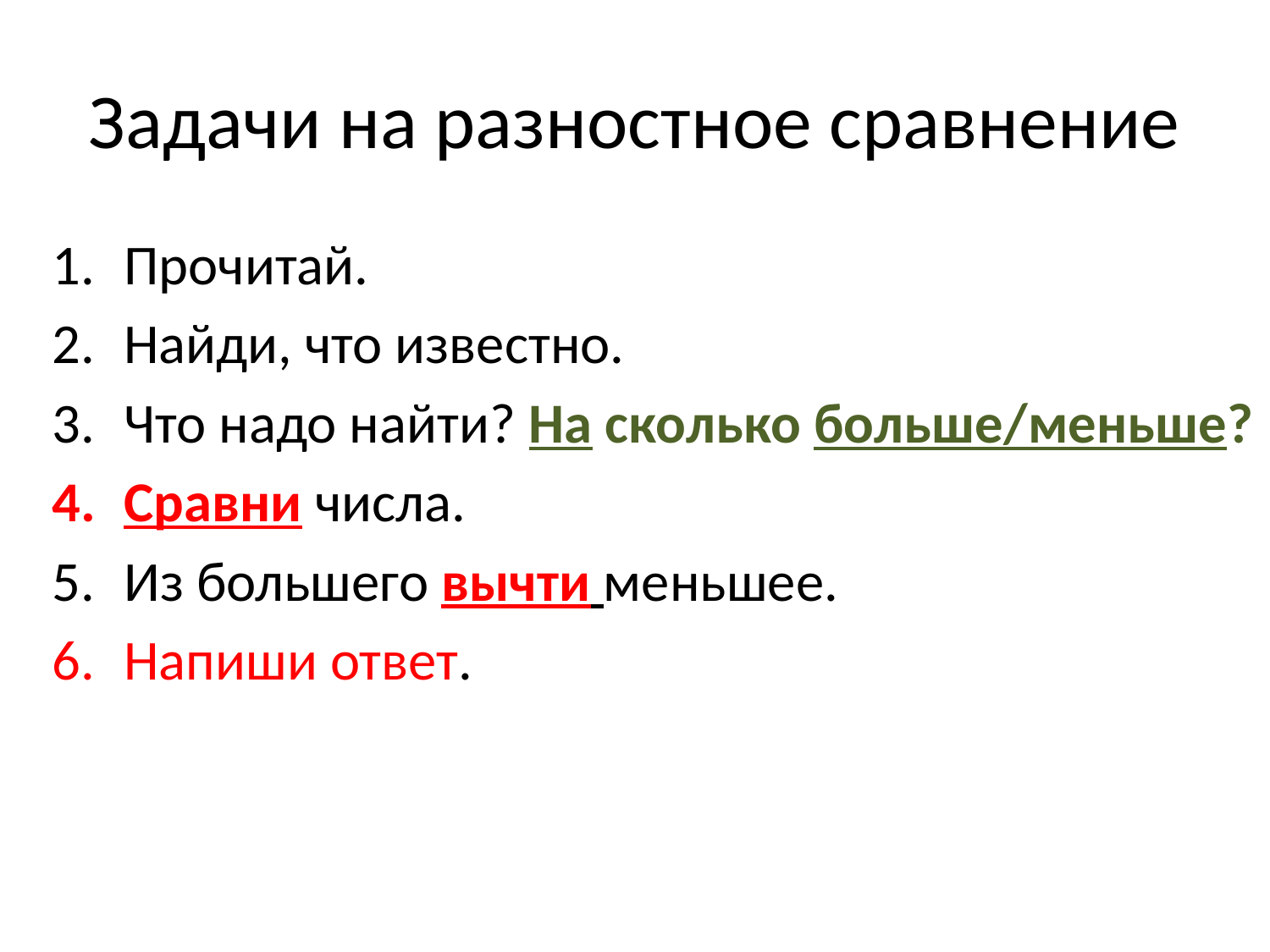

# Задачи на разностное сравнение
Прочитай.
Найди, что известно.
Что надо найти? На сколько больше/меньше?
Сравни числа.
Из большего вычти меньшее.
Напиши ответ.